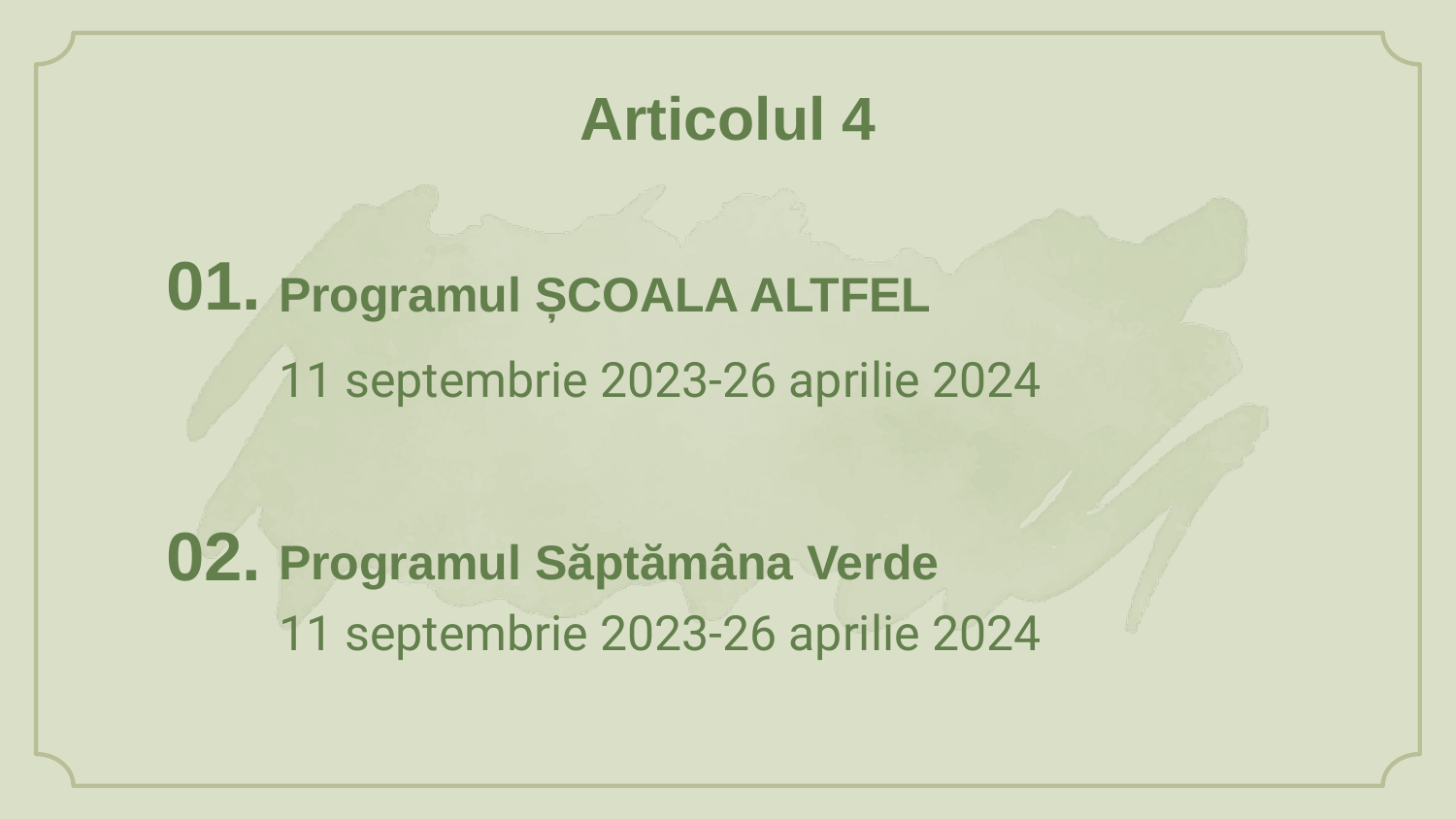

Articolul 4
01.
# Programul ȘCOALA ALTFEL
11 septembrie 2023-26 aprilie 2024
02.
Programul Săptămâna Verde
11 septembrie 2023-26 aprilie 2024